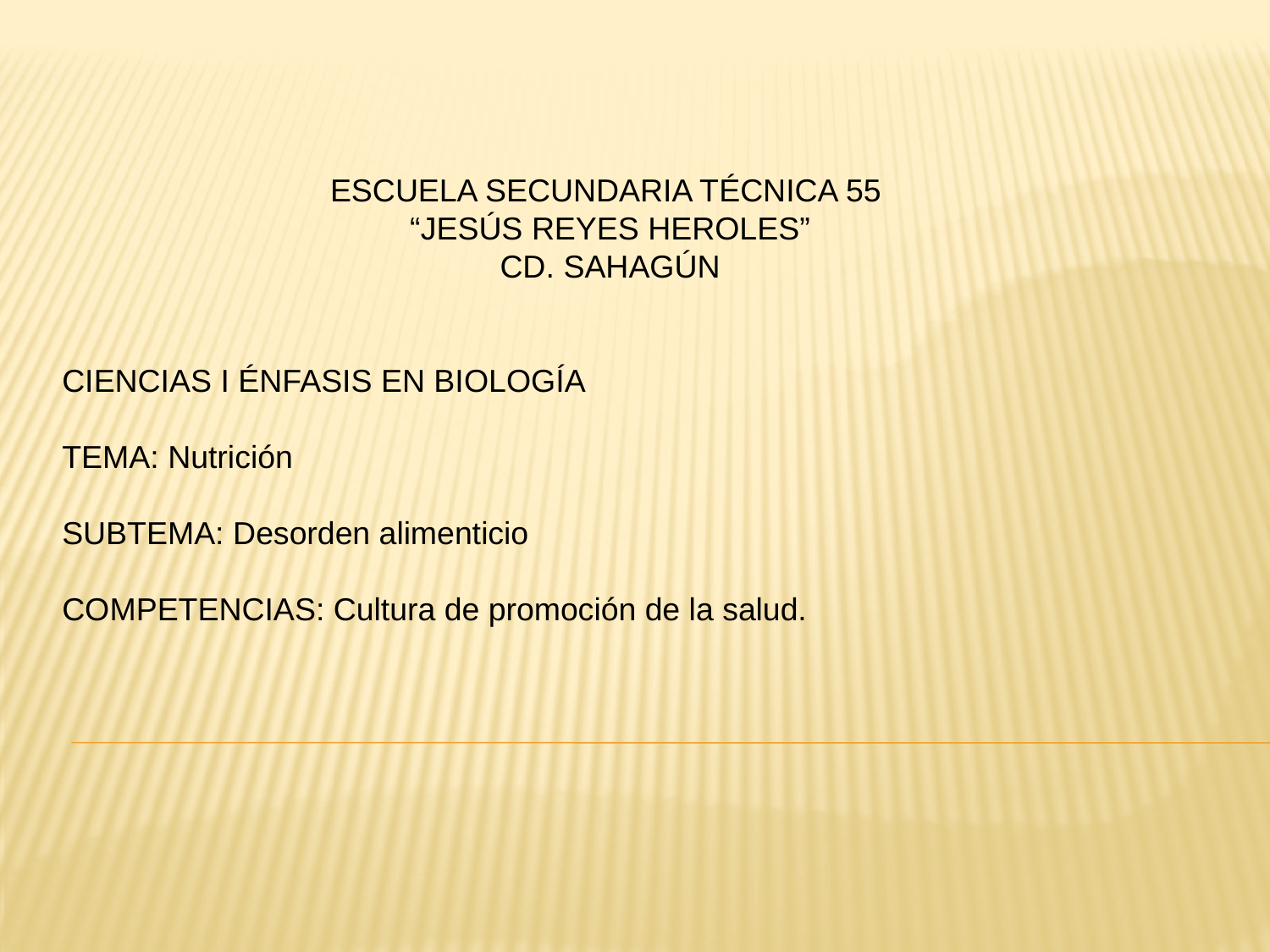

ESCUELA SECUNDARIA TÉCNICA 55
“JESÚS REYES HEROLES”
CD. SAHAGÚN

CIENCIAS I ÉNFASIS EN BIOLOGÍA

TEMA: Nutrición

SUBTEMA: Desorden alimenticio

COMPETENCIAS: Cultura de promoción de la salud.